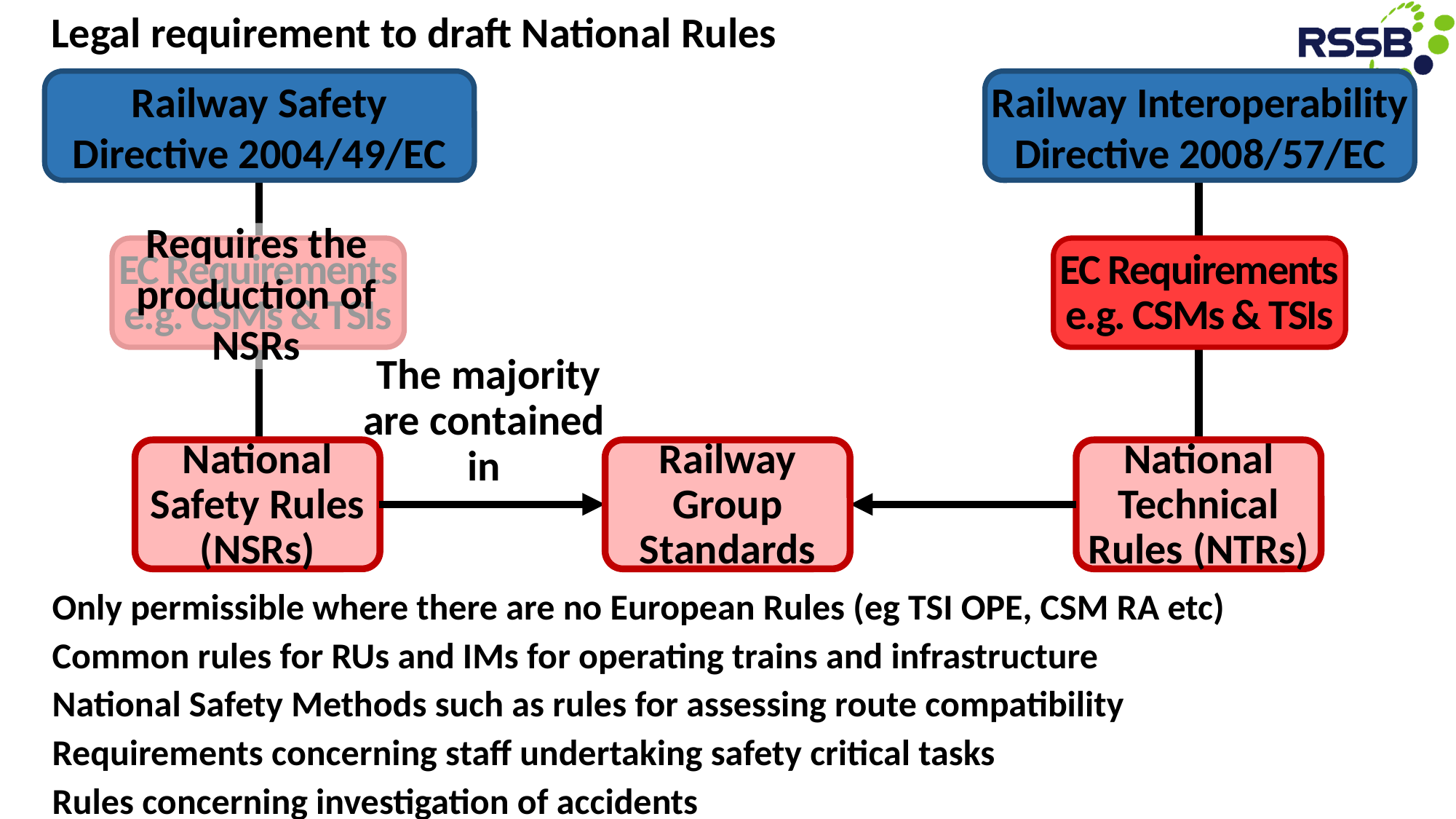

Legal requirement to draft National Rules
Railway Safety Directive 2004/49/EC
Railway Interoperability Directive 2008/57/EC
Requires the
production of
NSRs

EC Requirements
e.g. CSMs & TSIs
National
Safety Rules (NSRs)
EC Requirements
e.g. CSMs & TSIs
National Technical Rules (NTRs)
The majority
are contained
in
Railway Group Standards
Only permissible where there are no European Rules (eg TSI OPE, CSM RA etc)
Common rules for RUs and IMs for operating trains and infrastructure
National Safety Methods such as rules for assessing route compatibility
Requirements concerning staff undertaking safety critical tasks
Rules concerning investigation of accidents